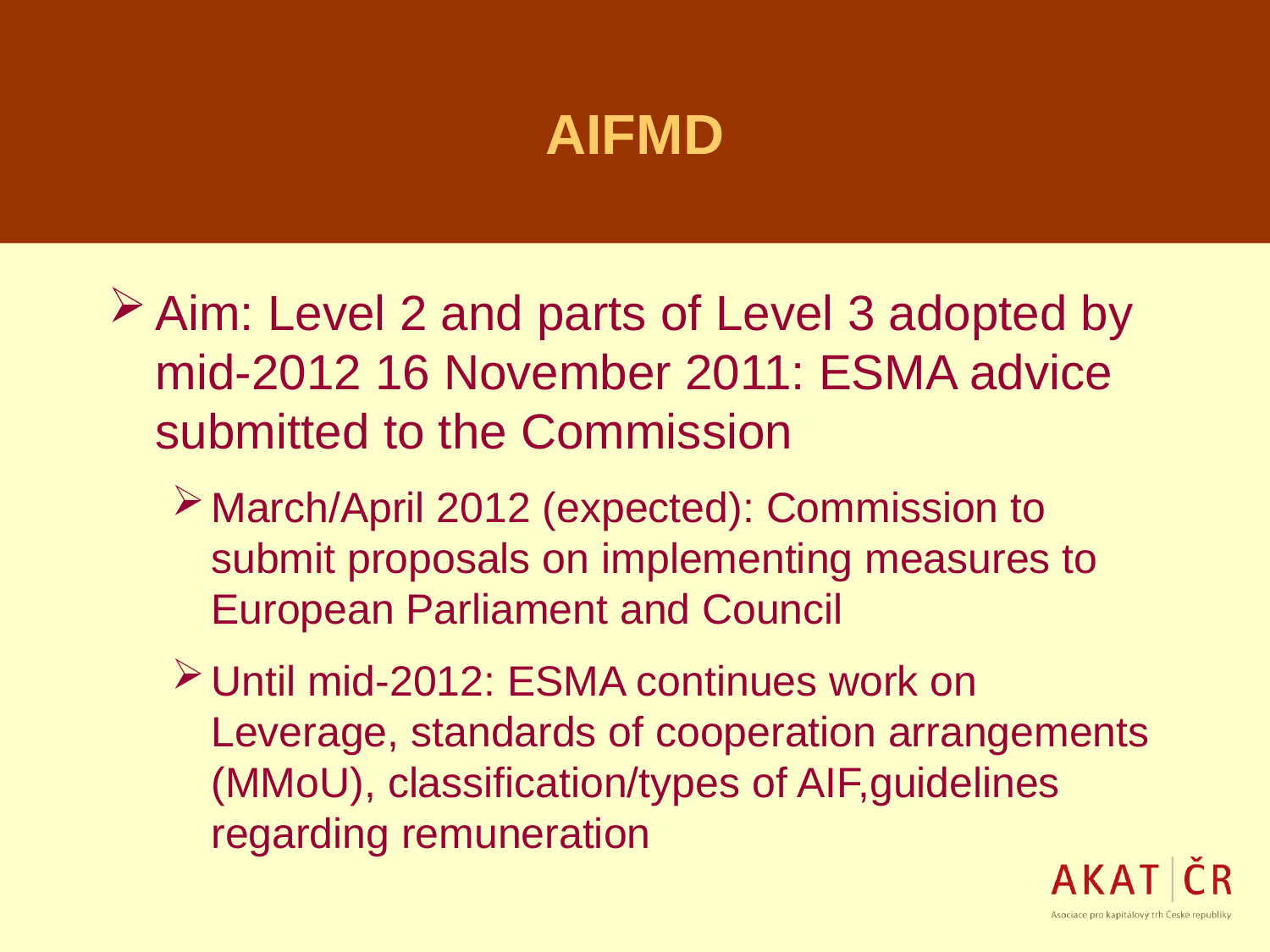

# AIFMD
Aim: Level 2 and parts of Level 3 adopted by mid-2012 16 November 2011: ESMA advice submitted to the Commission
March/April 2012 (expected): Commission to submit proposals on implementing measures to European Parliament and Council
Until mid-2012: ESMA continues work on Leverage, standards of cooperation arrangements (MMoU), classification/types of AIF,guidelines regarding remuneration